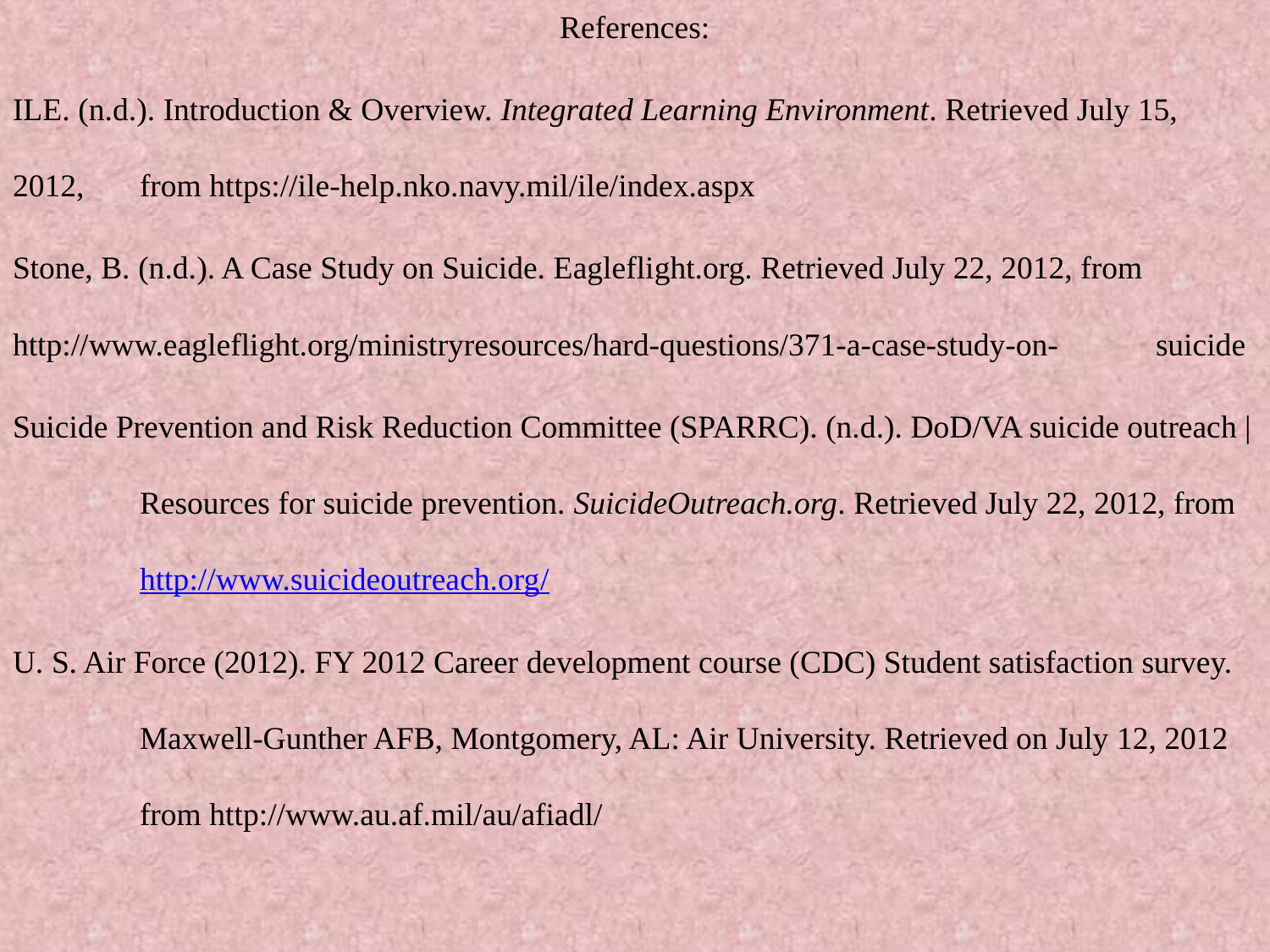

References:
ILE. (n.d.). Introduction & Overview. Integrated Learning Environment. Retrieved July 15, 2012, 	from https://ile-help.nko.navy.mil/ile/index.aspx
Stone, B. (n.d.). A Case Study on Suicide. Eagleflight.org. Retrieved July 22, 2012, from 	http://www.eagleflight.org/ministryresources/hard-questions/371-a-case-study-on-	suicide
Suicide Prevention and Risk Reduction Committee (SPARRC). (n.d.). DoD/VA suicide outreach | 	Resources for suicide prevention. SuicideOutreach.org. Retrieved July 22, 2012, from 	http://www.suicideoutreach.org/
U. S. Air Force (2012). FY 2012 Career development course (CDC) Student satisfaction survey. 	Maxwell-Gunther AFB, Montgomery, AL: Air University. Retrieved on July 12, 2012 	from http://www.au.af.mil/au/afiadl/